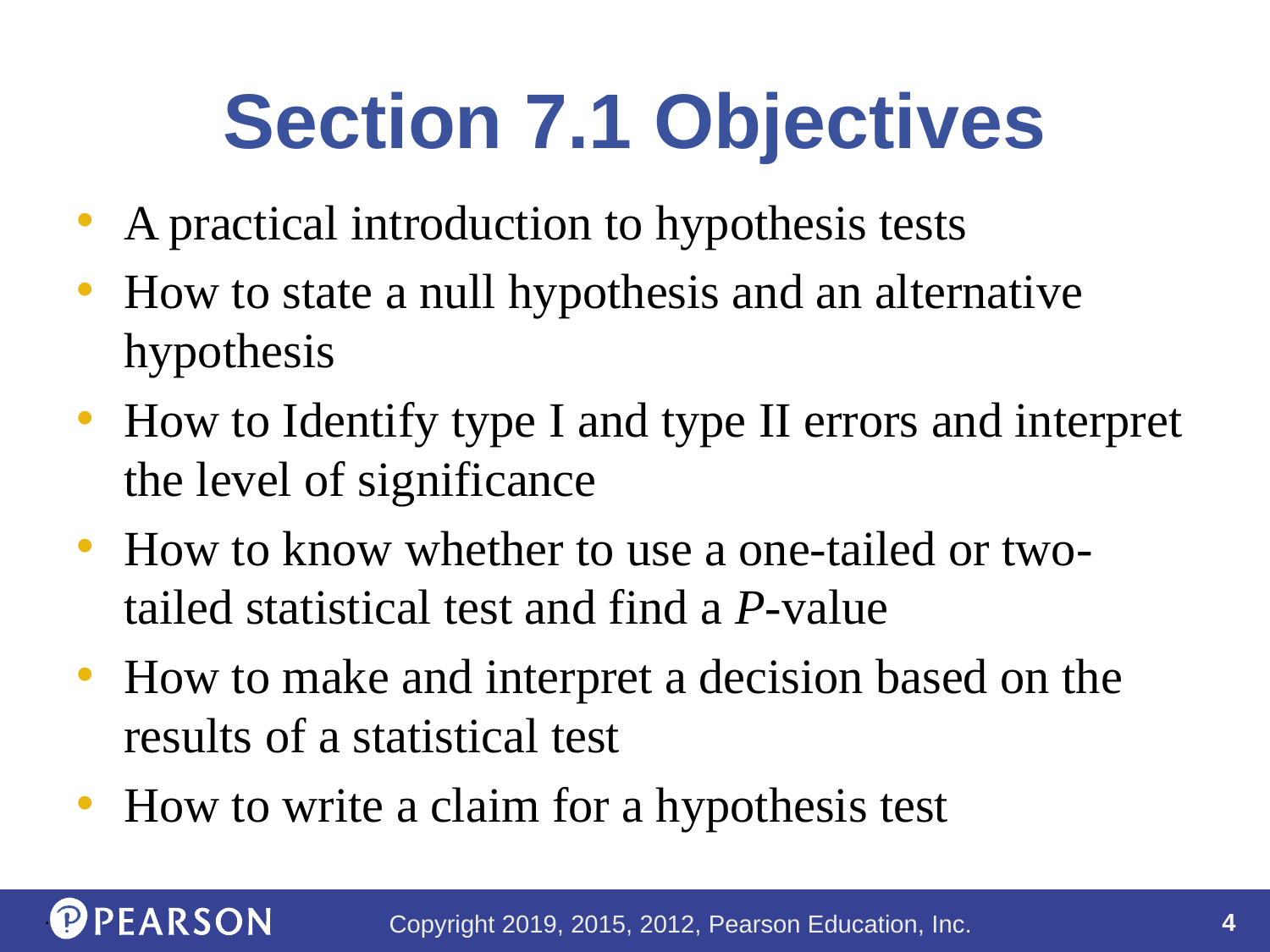

# Section 7.1 Objectives
A practical introduction to hypothesis tests
How to state a null hypothesis and an alternative hypothesis
How to Identify type I and type II errors and interpret the level of significance
How to know whether to use a one-tailed or two-tailed statistical test and find a P-value
How to make and interpret a decision based on the results of a statistical test
How to write a claim for a hypothesis test
.